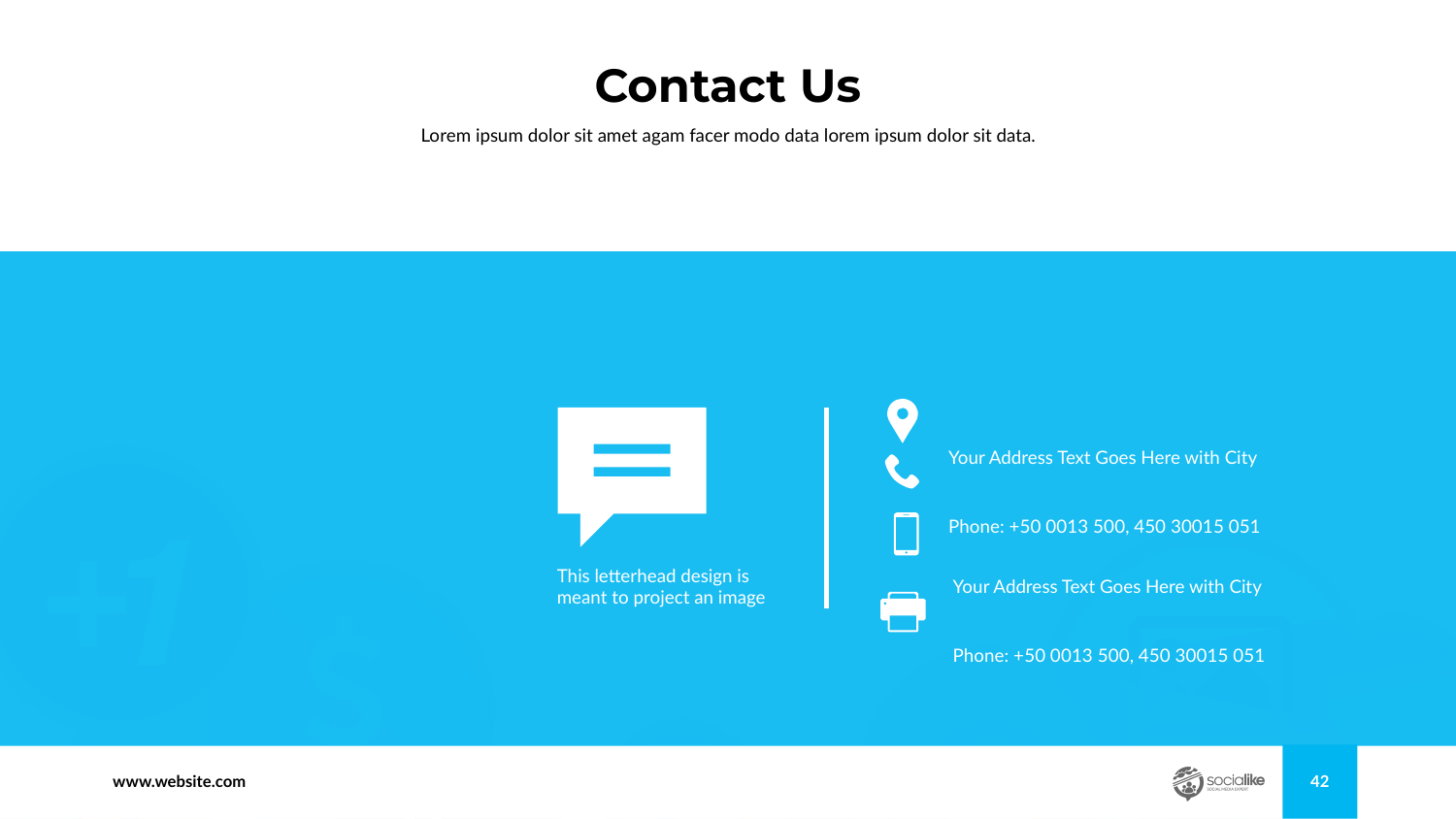

# Contact Us
Lorem ipsum dolor sit amet agam facer modo data lorem ipsum dolor sit data.

This letterhead design is meant to project an image
Your Address Text Goes Here with City Phone: +50 0013 500, 450 30015 051

Your Address Text Goes Here with City Phone: +50 0013 500, 450 30015 051

42
www.website.com